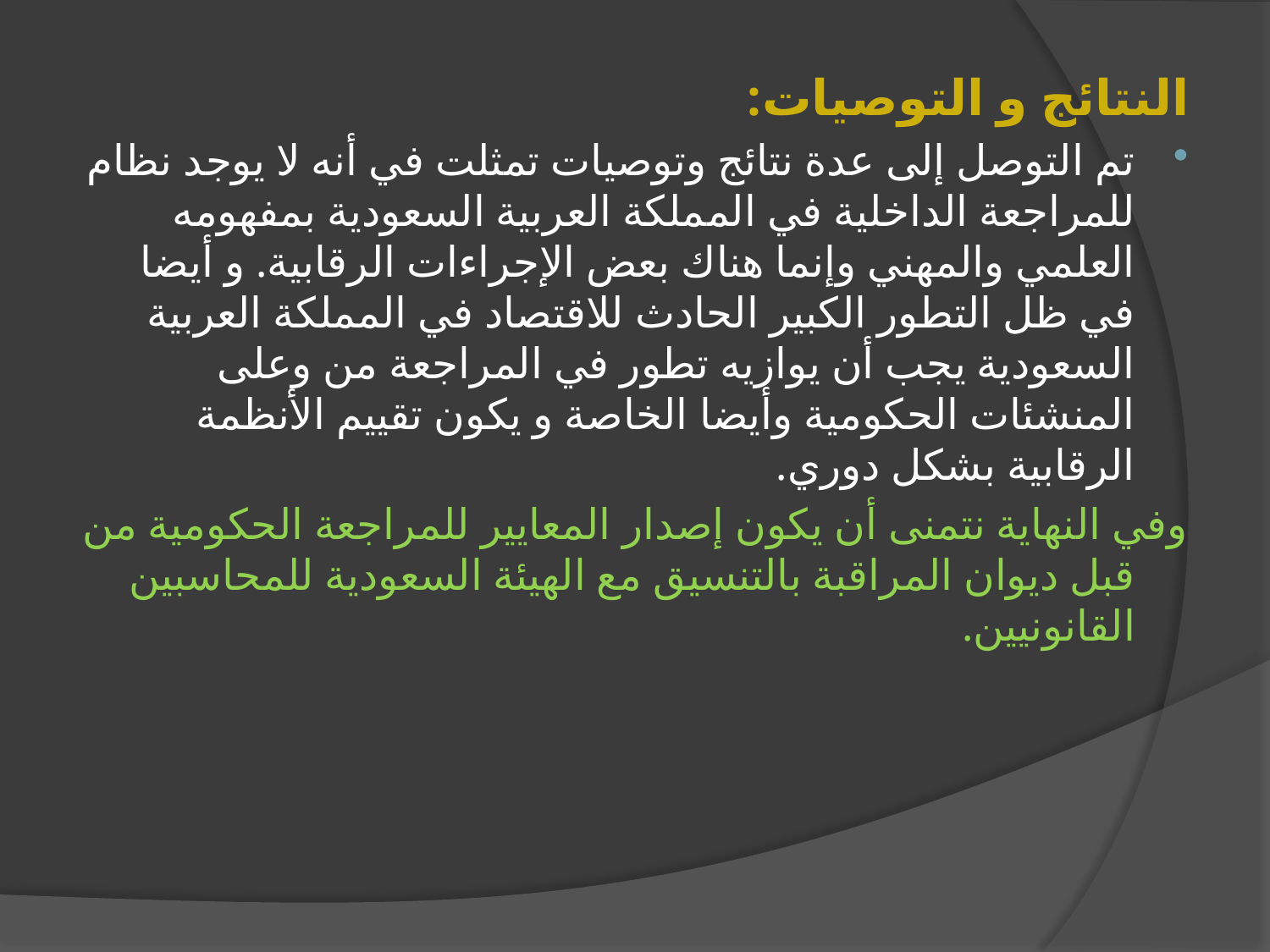

النتائج و التوصيات:
تم التوصل إلى عدة نتائج وتوصيات تمثلت في أنه لا يوجد نظام للمراجعة الداخلية في المملكة العربية السعودية بمفهومه العلمي والمهني وإنما هناك بعض الإجراءات الرقابية. و أيضا  في ظل التطور الكبير الحادث للاقتصاد في المملكة العربية السعودية يجب أن يوازيه تطور في المراجعة من وعلى المنشئات الحكومية وأيضا الخاصة و يكون تقييم الأنظمة الرقابية بشكل دوري.
وفي النهاية نتمنى أن يكون إصدار المعايير للمراجعة الحكومية من قبل ديوان المراقبة بالتنسيق مع الهيئة السعودية للمحاسبين القانونيين.